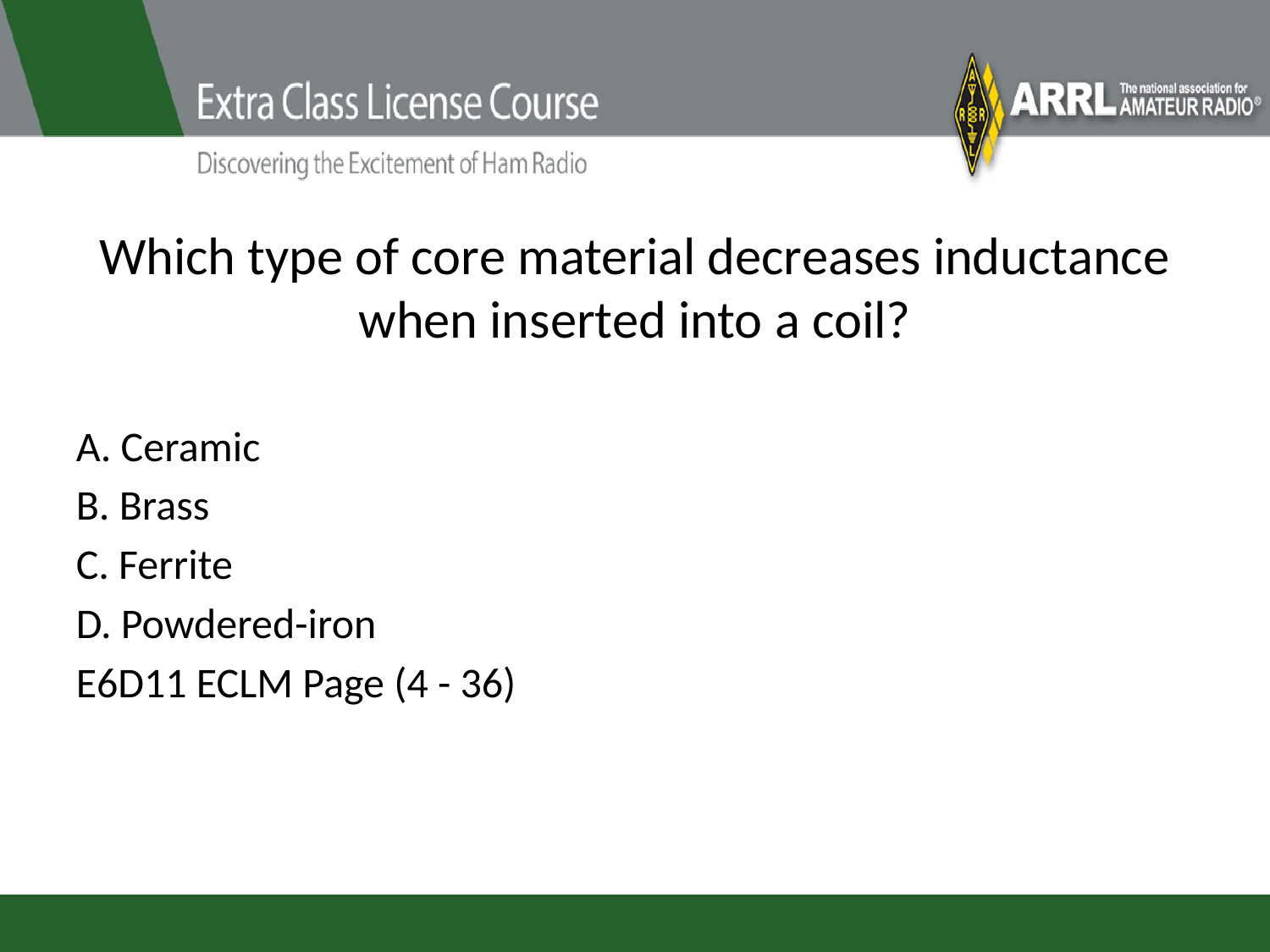

# Which type of core material decreases inductance when inserted into a coil?
A. Ceramic
B. Brass
C. Ferrite
D. Powdered-iron
E6D11 ECLM Page (4 - 36)